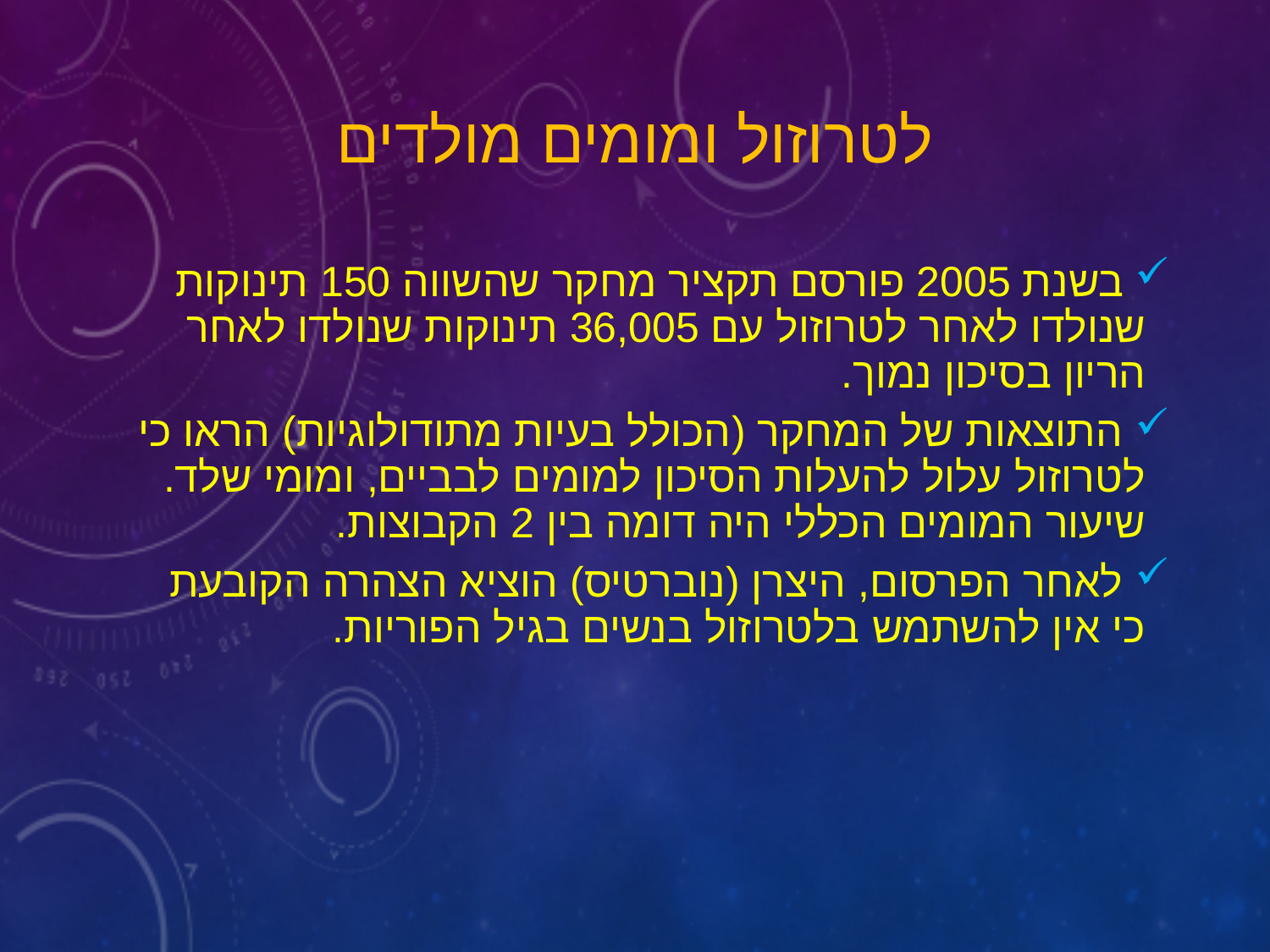

# לטרוזול ומומים מולדים
 בשנת 2005 פורסם תקציר מחקר שהשווה 150 תינוקות שנולדו לאחר לטרוזול עם 36,005 תינוקות שנולדו לאחר הריון בסיכון נמוך.
 התוצאות של המחקר (הכולל בעיות מתודולוגיות) הראו כי לטרוזול עלול להעלות הסיכון למומים לבביים, ומומי שלד. שיעור המומים הכללי היה דומה בין 2 הקבוצות.
 לאחר הפרסום, היצרן (נוברטיס) הוציא הצהרה הקובעת כי אין להשתמש בלטרוזול בנשים בגיל הפוריות.